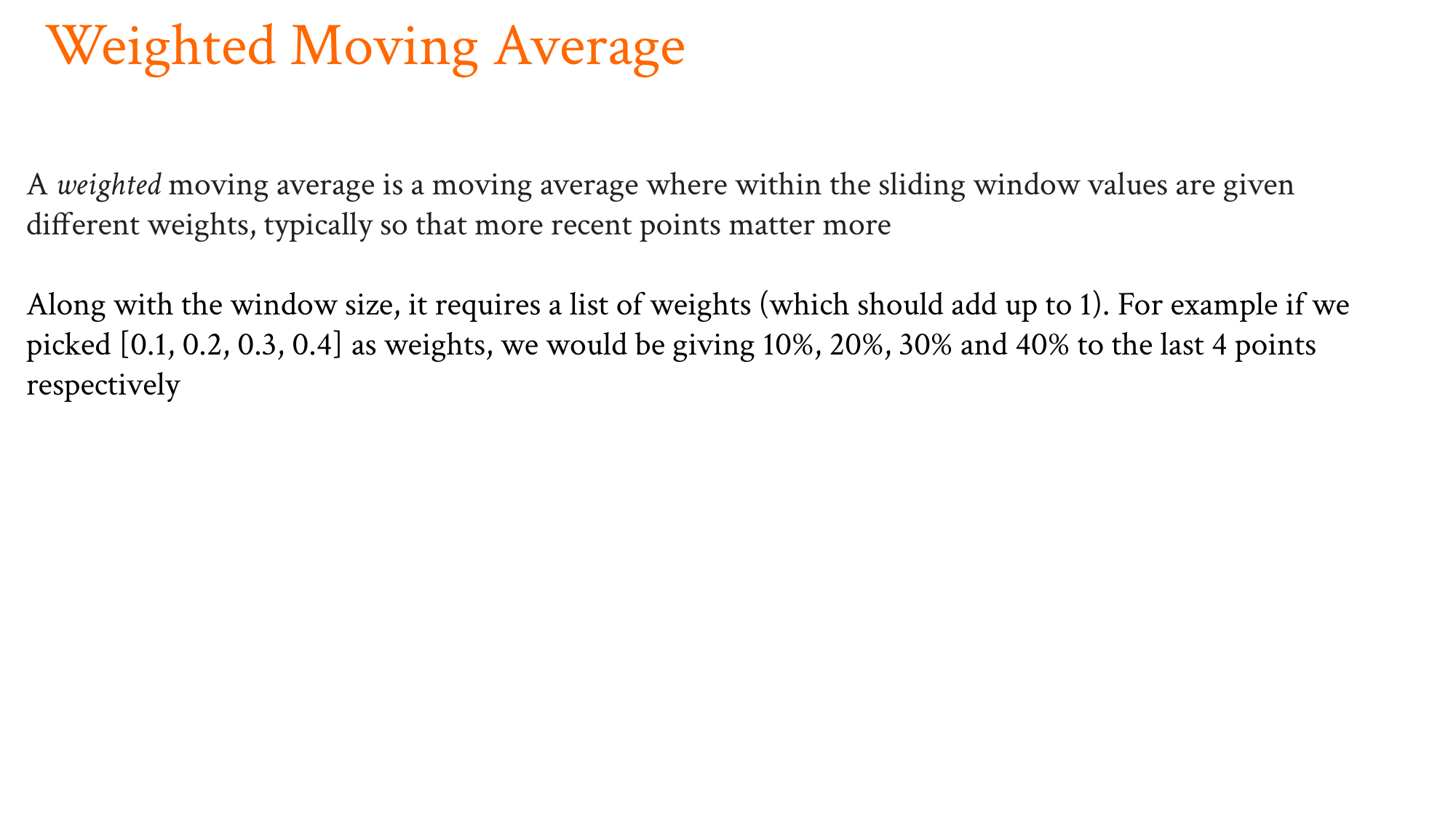

Weighted Moving Average
A weighted moving average is a moving average where within the sliding window values are given different weights, typically so that more recent points matter more

Along with the window size, it requires a list of weights (which should add up to 1). For example if we picked [0.1, 0.2, 0.3, 0.4] as weights, we would be giving 10%, 20%, 30% and 40% to the last 4 points respectively